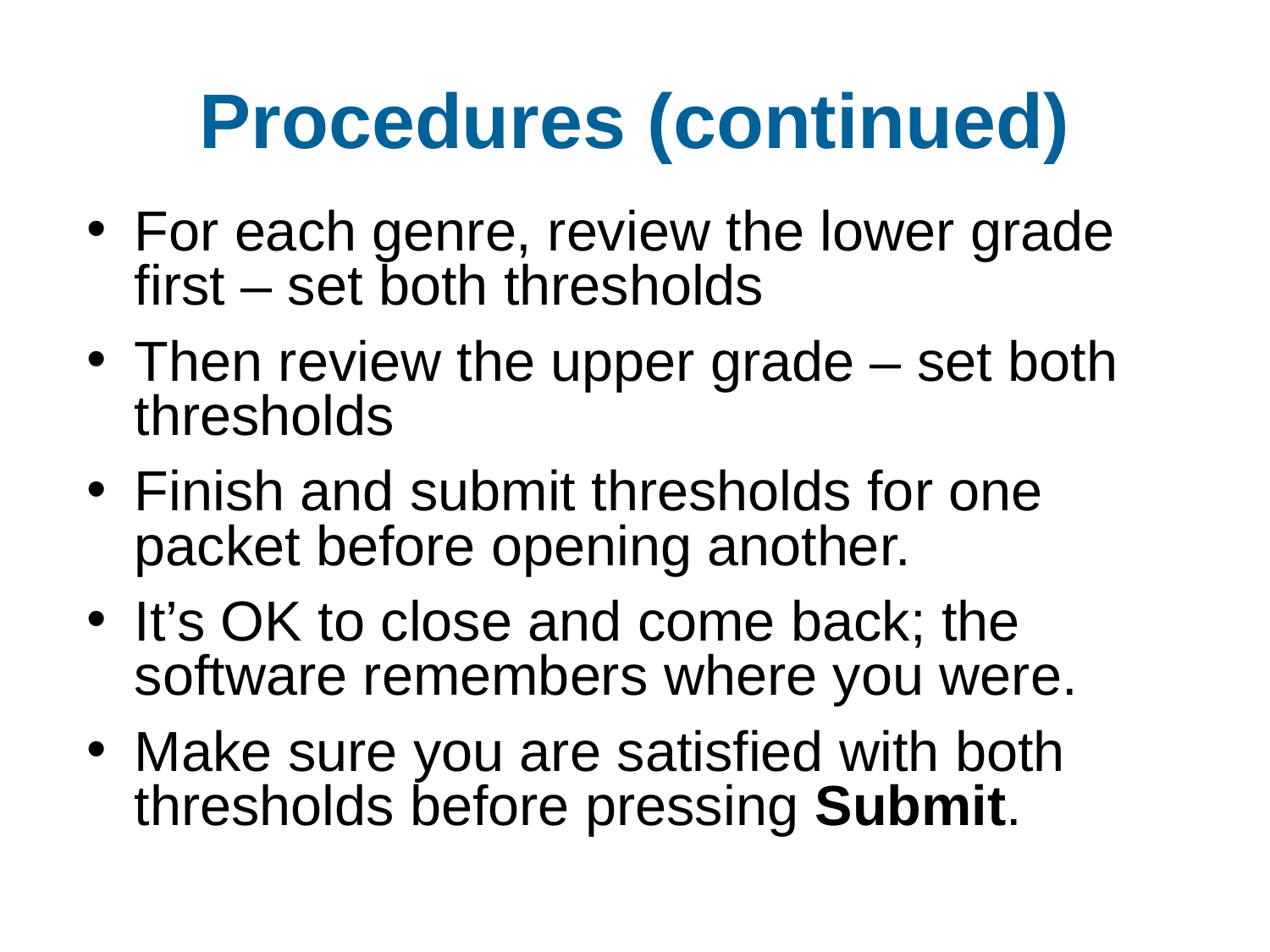

# Procedures (continued)
For each genre, review the lower grade first – set both thresholds
Then review the upper grade – set both thresholds
Finish and submit thresholds for one packet before opening another.
It’s OK to close and come back; the software remembers where you were.
Make sure you are satisfied with both thresholds before pressing Submit.